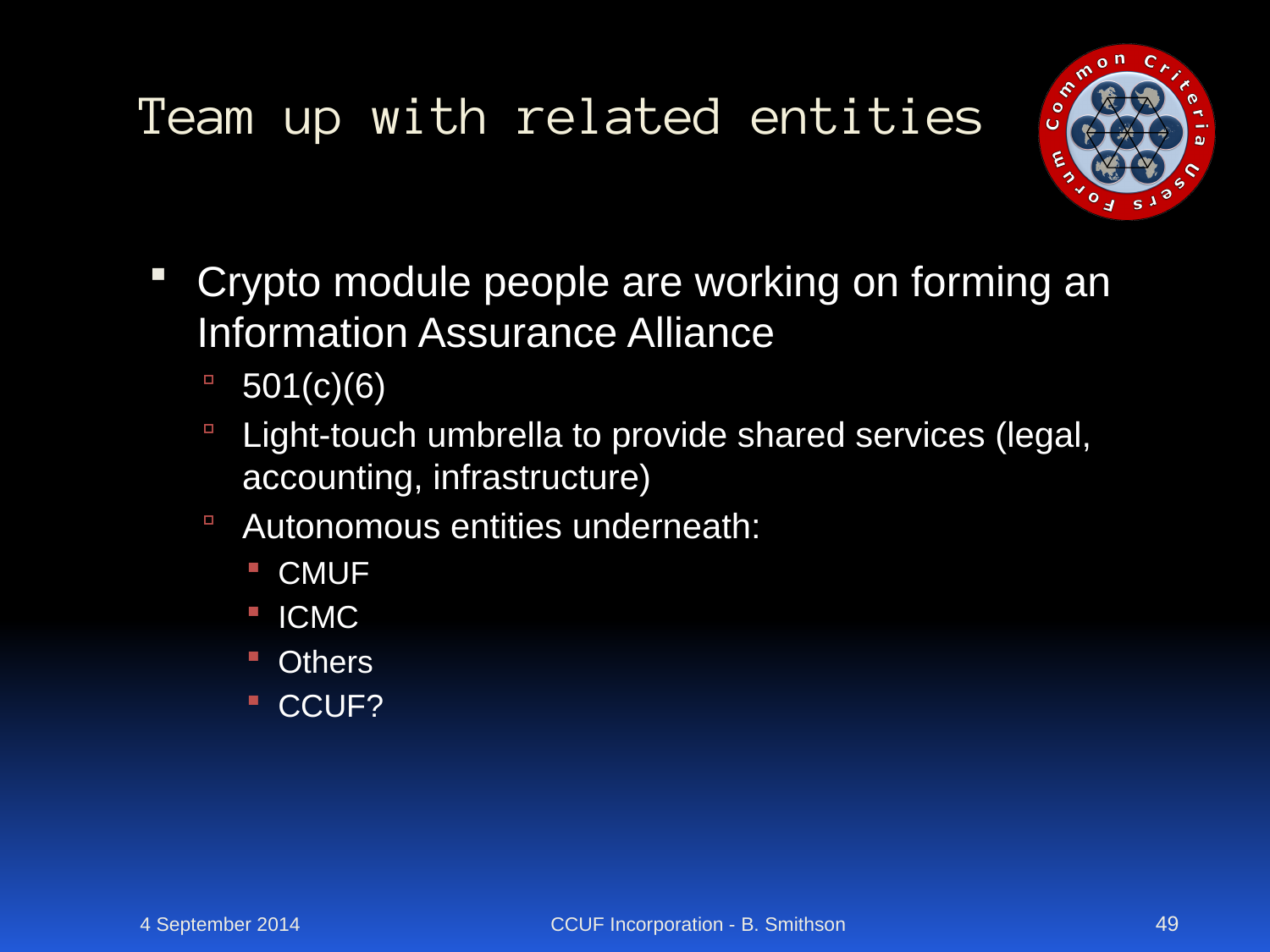

# Team up with related entities
Crypto module people are working on forming an Information Assurance Alliance
501(c)(6)
Light-touch umbrella to provide shared services (legal, accounting, infrastructure)
Autonomous entities underneath:
CMUF
ICMC
Others
CCUF?
4 September 2014
CCUF Incorporation - B. Smithson
49